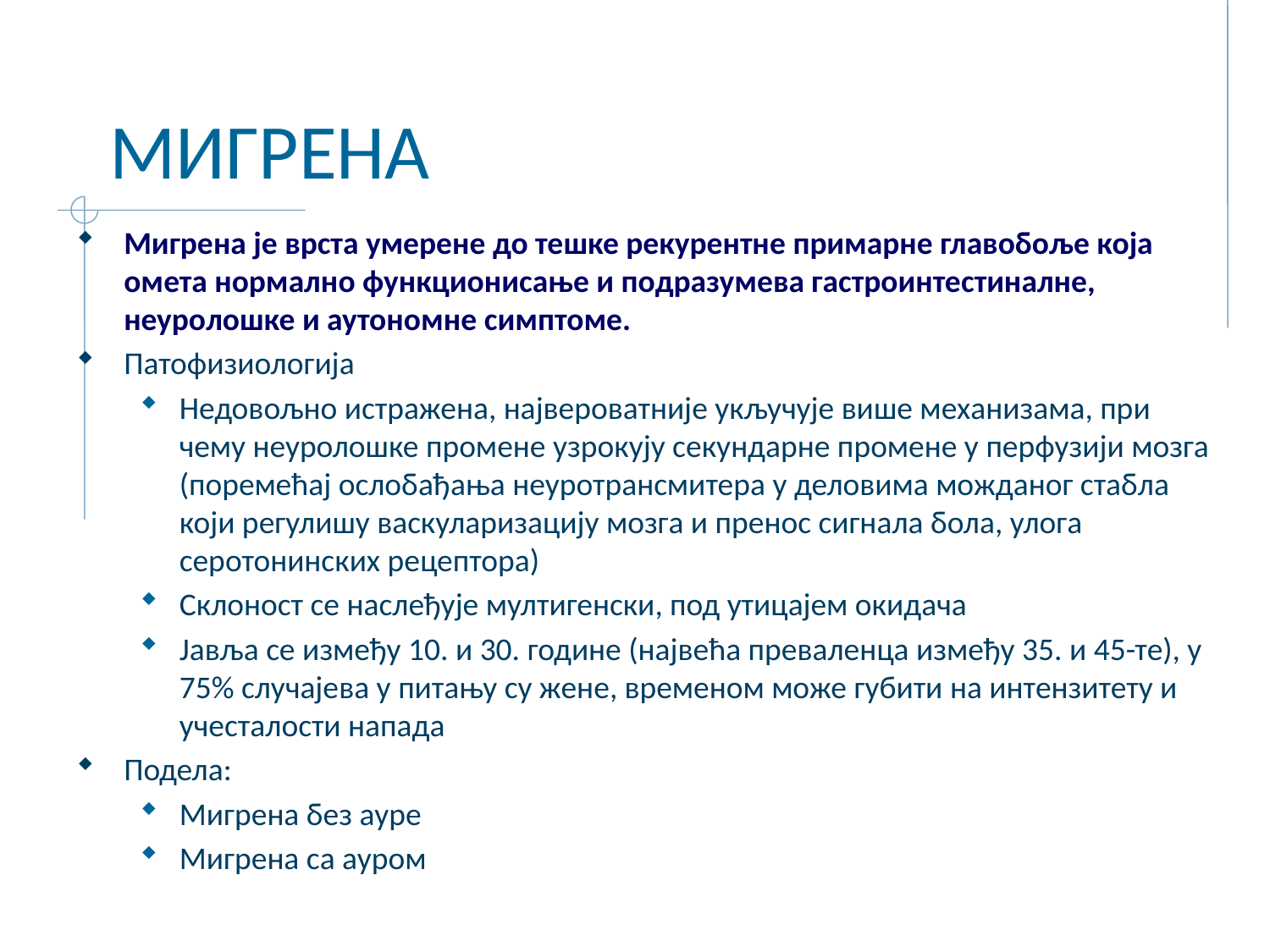

# МИГРЕНА
Мигрена је врста умерене до тешке рекурентне примарне главобоље која омета нормално функционисање и подразумева гастроинтестиналне, неуролошке и аутономне симптоме.
Патофизиологија
Недовољно истражена, највероватније укључује више механизама, при чему неуролошке промене узрокују секундарне промене у перфузији мозга (поремећај ослобађања неуротрансмитера у деловима можданог стабла који регулишу васкуларизацију мозга и пренос сигнала бола, улога серотонинских рецептора)
Склоност се наслеђује мултигенски, под утицајем окидача
Јавља се између 10. и 30. године (највећа преваленца између 35. и 45-те), у 75% случајева у питању су жене, временом може губити на интензитету и учесталости напада
Подела:
Мигрена без ауре
Мигрена са ауром